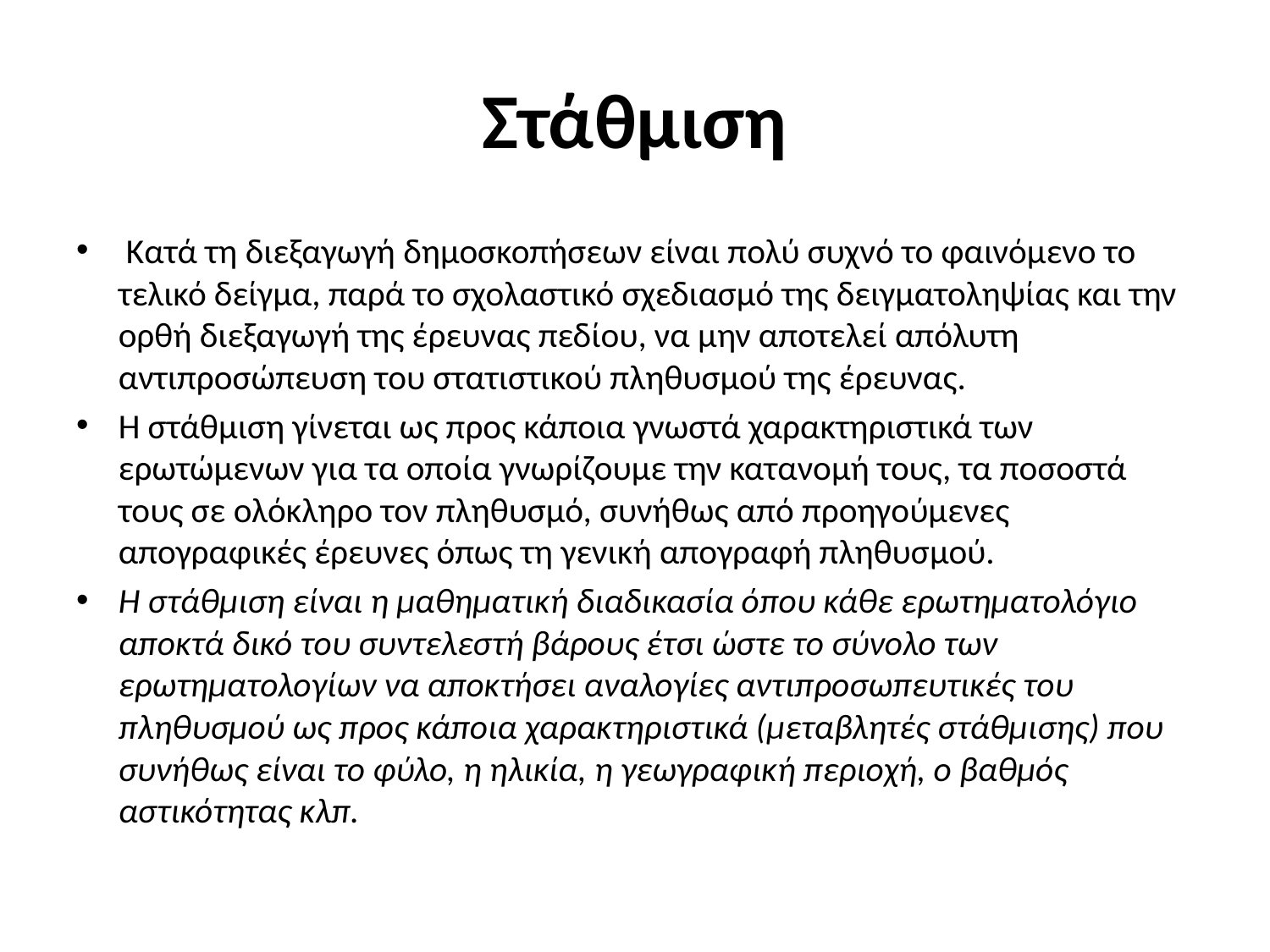

# Στάθμιση
 Κατά τη διεξαγωγή δημοσκοπήσεων είναι πολύ συχνό το φαινόμενο το τελικό δείγμα, παρά το σχολαστικό σχεδιασμό της δειγματοληψίας και την ορθή διεξαγωγή της έρευνας πεδίου, να μην αποτελεί απόλυτη αντιπροσώπευση του στατιστικού πληθυσμού της έρευνας.
Η στάθμιση γίνεται ως προς κάποια γνωστά χαρακτηριστικά των ερωτώμενων για τα οποία γνωρίζουμε την κατανομή τους, τα ποσοστά τους σε ολόκληρο τον πληθυσμό, συνήθως από προηγούμενες απογραφικές έρευνες όπως τη γενική απογραφή πληθυσμού.
Η στάθμιση είναι η μαθηματική διαδικασία όπου κάθε ερωτηματολόγιο αποκτά δικό του συντελεστή βάρους έτσι ώστε το σύνολο των ερωτηματολογίων να αποκτήσει αναλογίες αντιπροσωπευτικές του πληθυσμού ως προς κάποια χαρακτηριστικά (μεταβλητές στάθμισης) που συνήθως είναι το φύλο, η ηλικία, η γεωγραφική περιοχή, ο βαθμός αστικότητας κλπ.